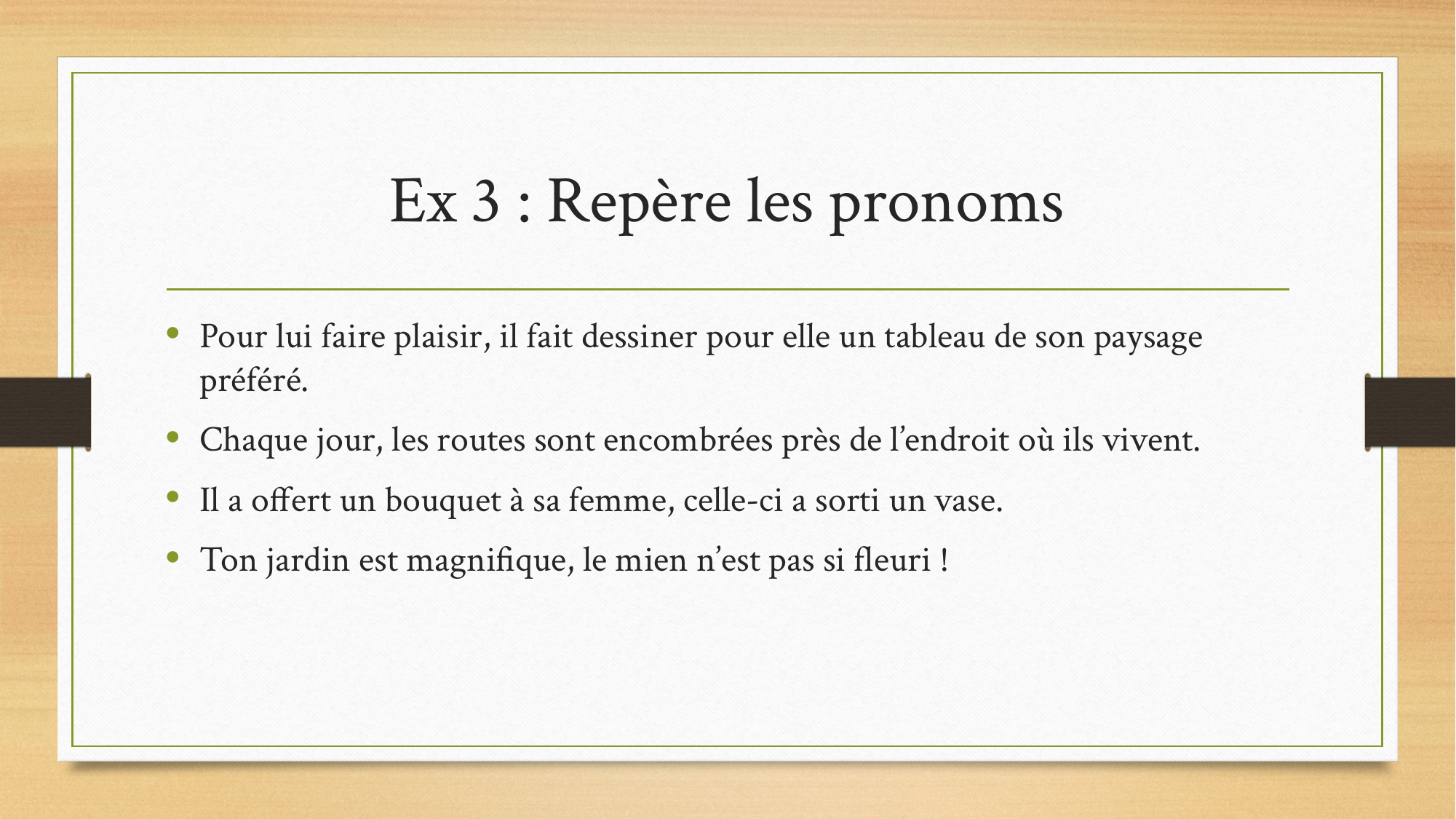

# Ex 3 : Repère les pronoms
Pour lui faire plaisir, il fait dessiner pour elle un tableau de son paysage préféré.
Chaque jour, les routes sont encombrées près de l’endroit où ils vivent.
Il a offert un bouquet à sa femme, celle-ci a sorti un vase.
Ton jardin est magnifique, le mien n’est pas si fleuri !